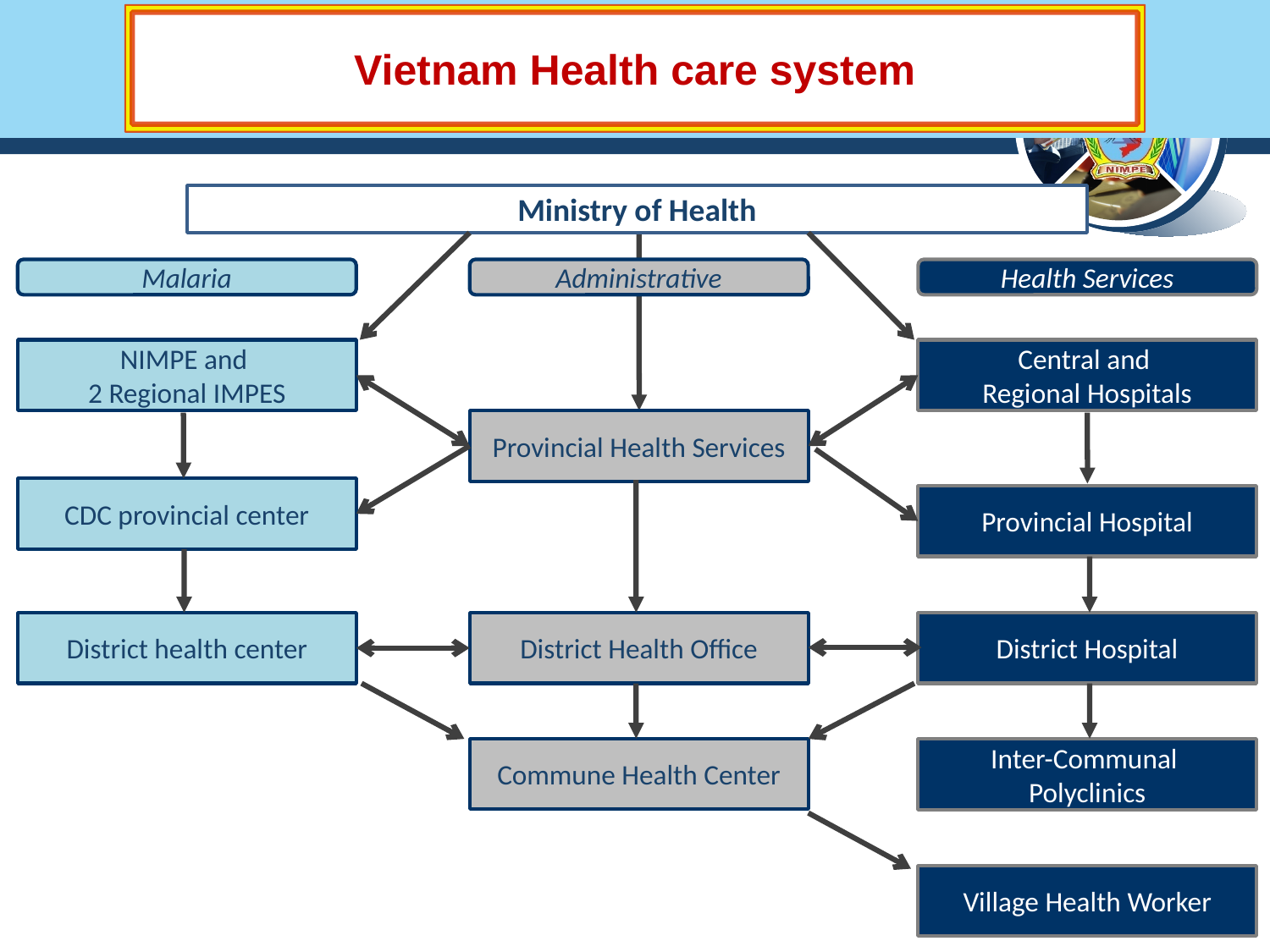

Vietnam Health care system
NIMPE Overview
Ministry of Health

Malaria
Administrative
Health Services
NIMPE and
2 Regional IMPES
Central and
Regional Hospitals
Provincial Health Services

CDC provincial center

Provincial Hospital

District health center
District Health Office
District Hospital

Commune Health Center
Inter-Communal
Polyclinics
Village Health Worker